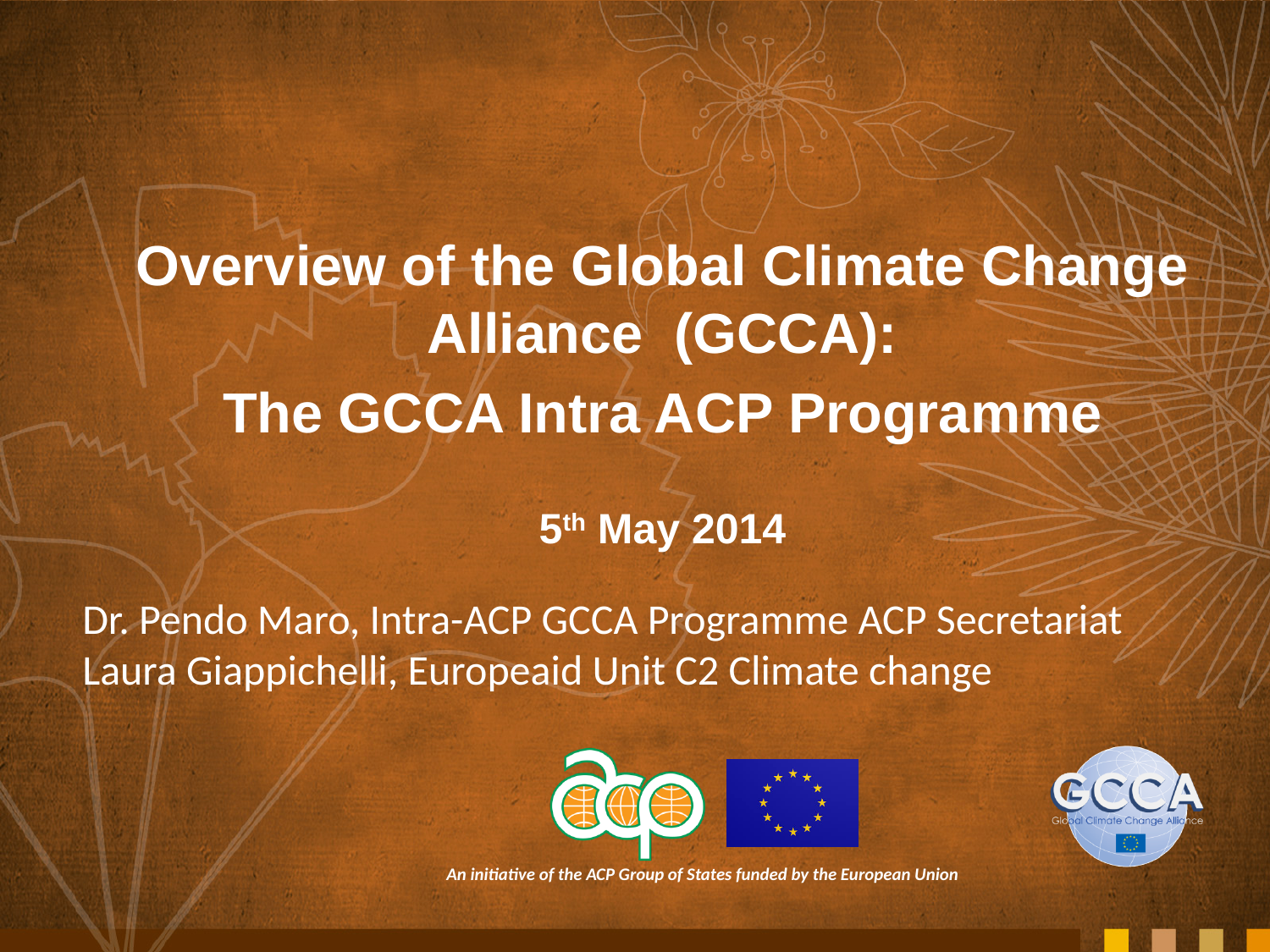

Overview of the Global Climate Change Alliance  (GCCA):
The GCCA Intra ACP Programme

5th May 2014

Dr. Pendo Maro, Intra-ACP GCCA Programme ACP Secretariat
Laura Giappichelli, Europeaid Unit C2 Climate change